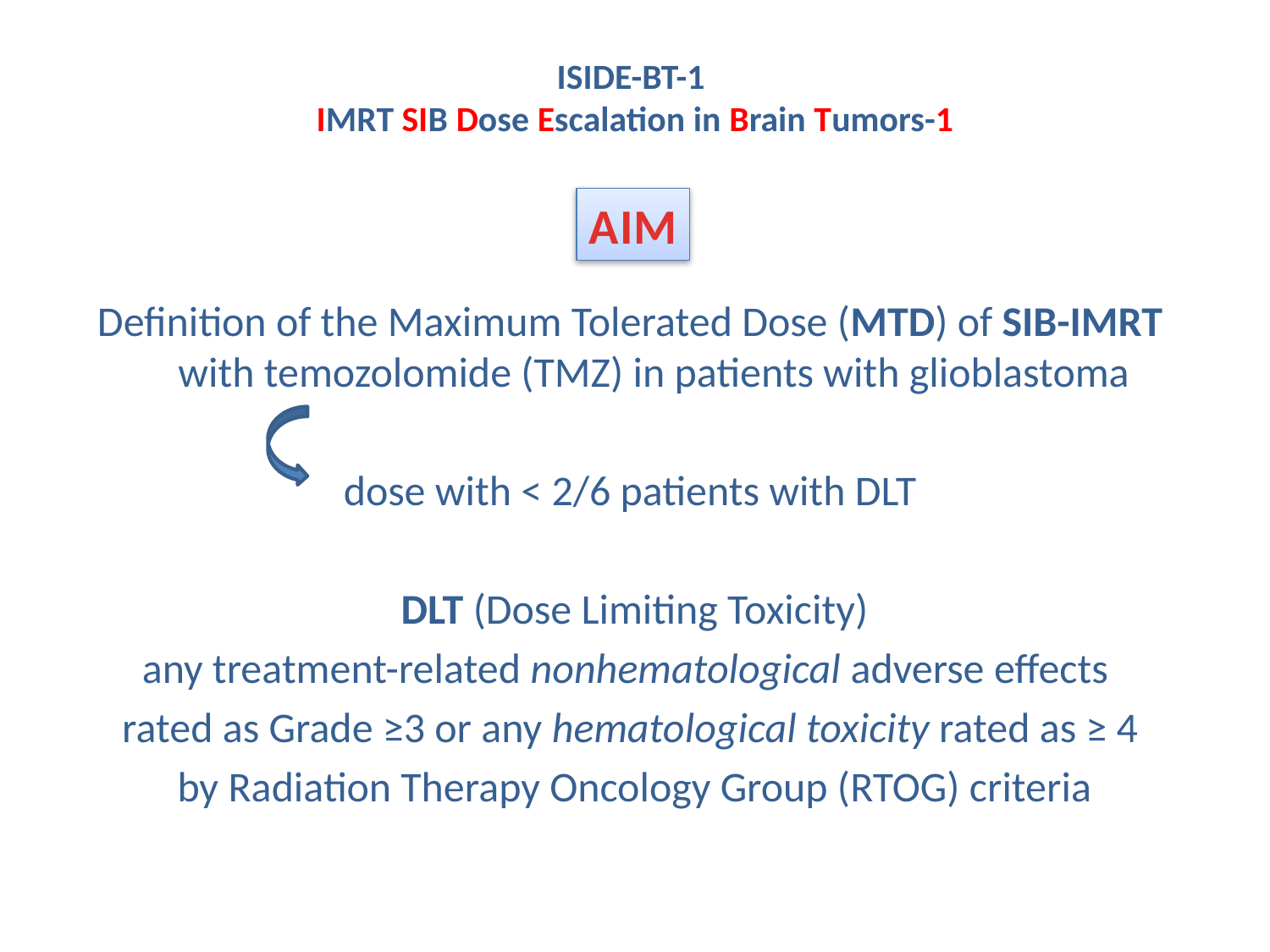

# ISIDE-BT-1 IMRT SIB Dose Escalation in Brain Tumors-1
AIM
Definition of the Maximum Tolerated Dose (MTD) of SIB-IMRT with temozolomide (TMZ) in patients with glioblastoma

dose with < 2/6 patients with DLT

 DLT (Dose Limiting Toxicity)
any treatment-related nonhematological adverse effects
rated as Grade ≥3 or any hematological toxicity rated as ≥ 4
 by Radiation Therapy Oncology Group (RTOG) criteria